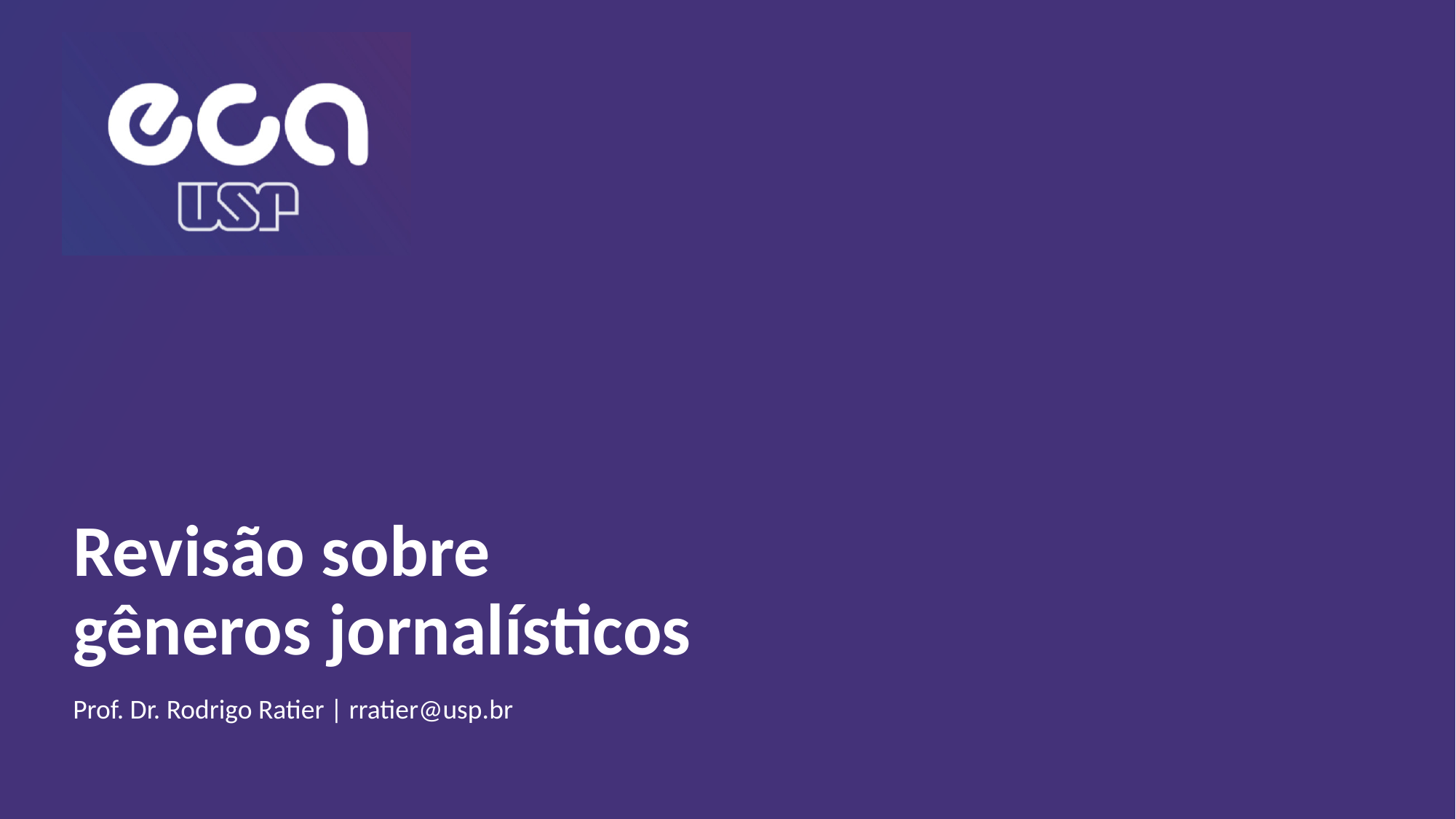

# Revisão sobre gêneros jornalísticos
Prof. Dr. Rodrigo Ratier | rratier@usp.br